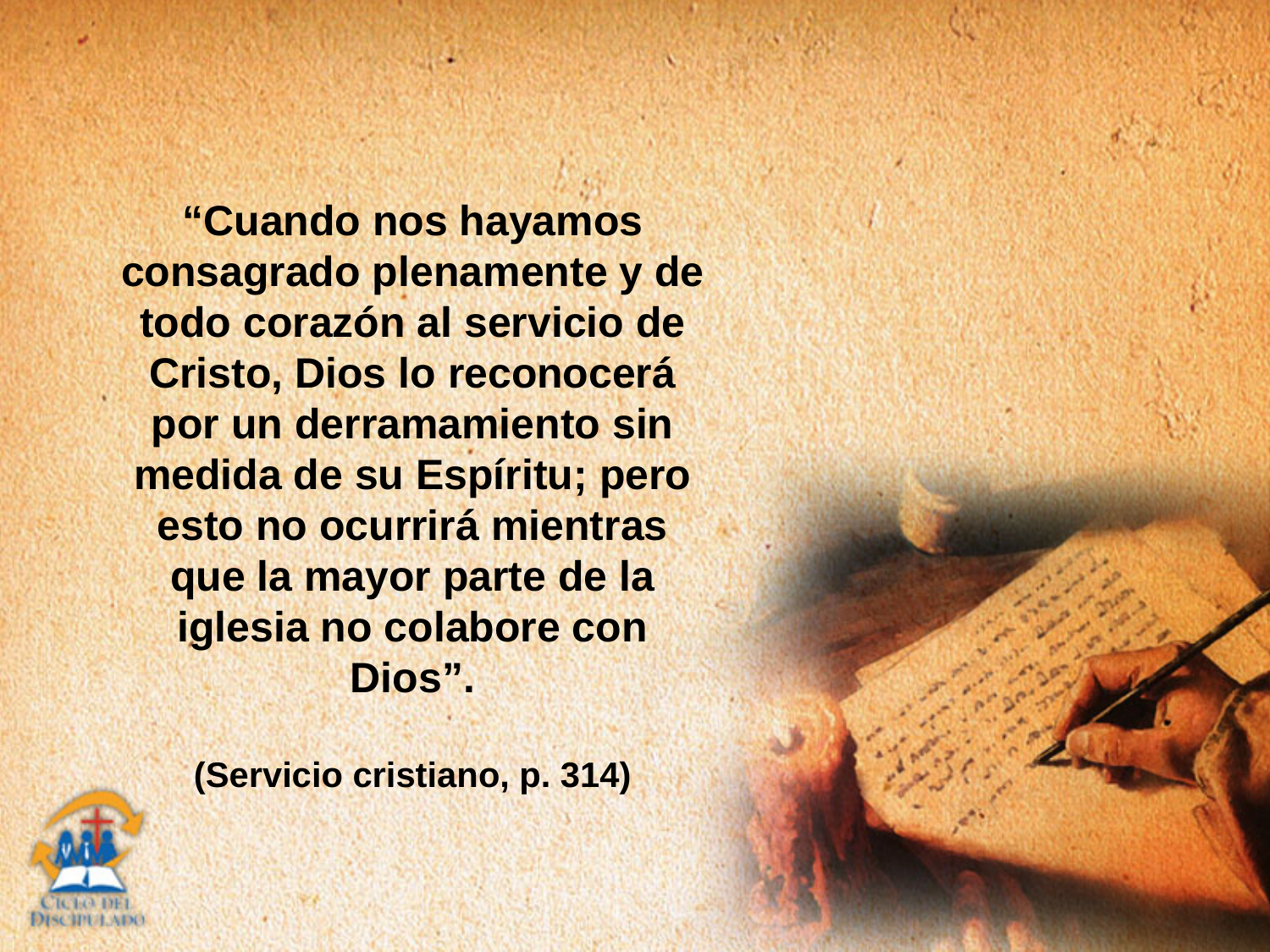

“Cuando nos hayamos consagrado plenamente y de todo corazón al servicio de Cristo, Dios lo reconocerá por un derramamiento sin medida de su Espíritu; pero esto no ocurrirá mientras que la mayor parte de la iglesia no colabore con Dios”.

(Servicio cristiano, p. 314)